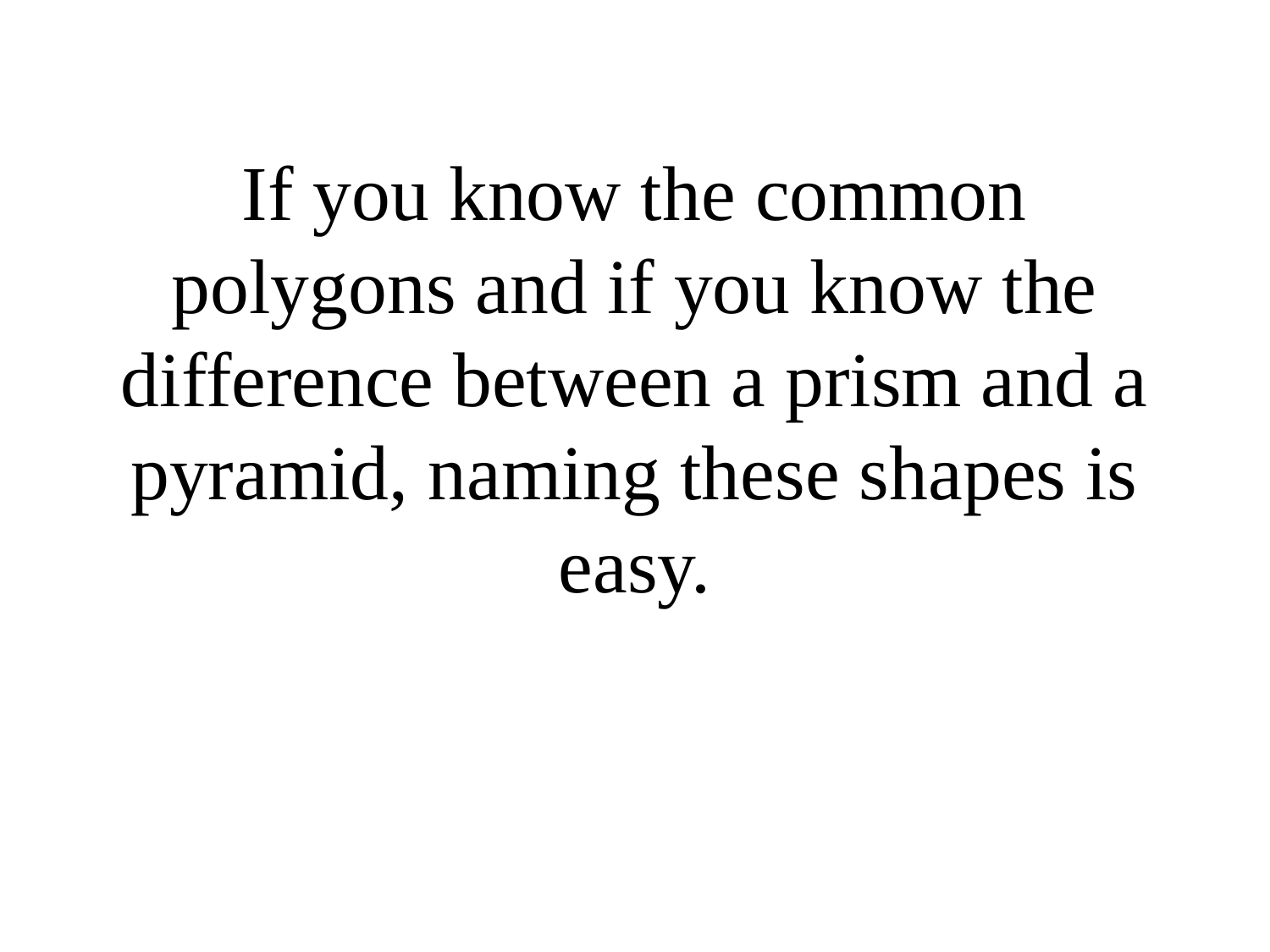

# If you know the common polygons and if you know the difference between a prism and a pyramid, naming these shapes is easy.